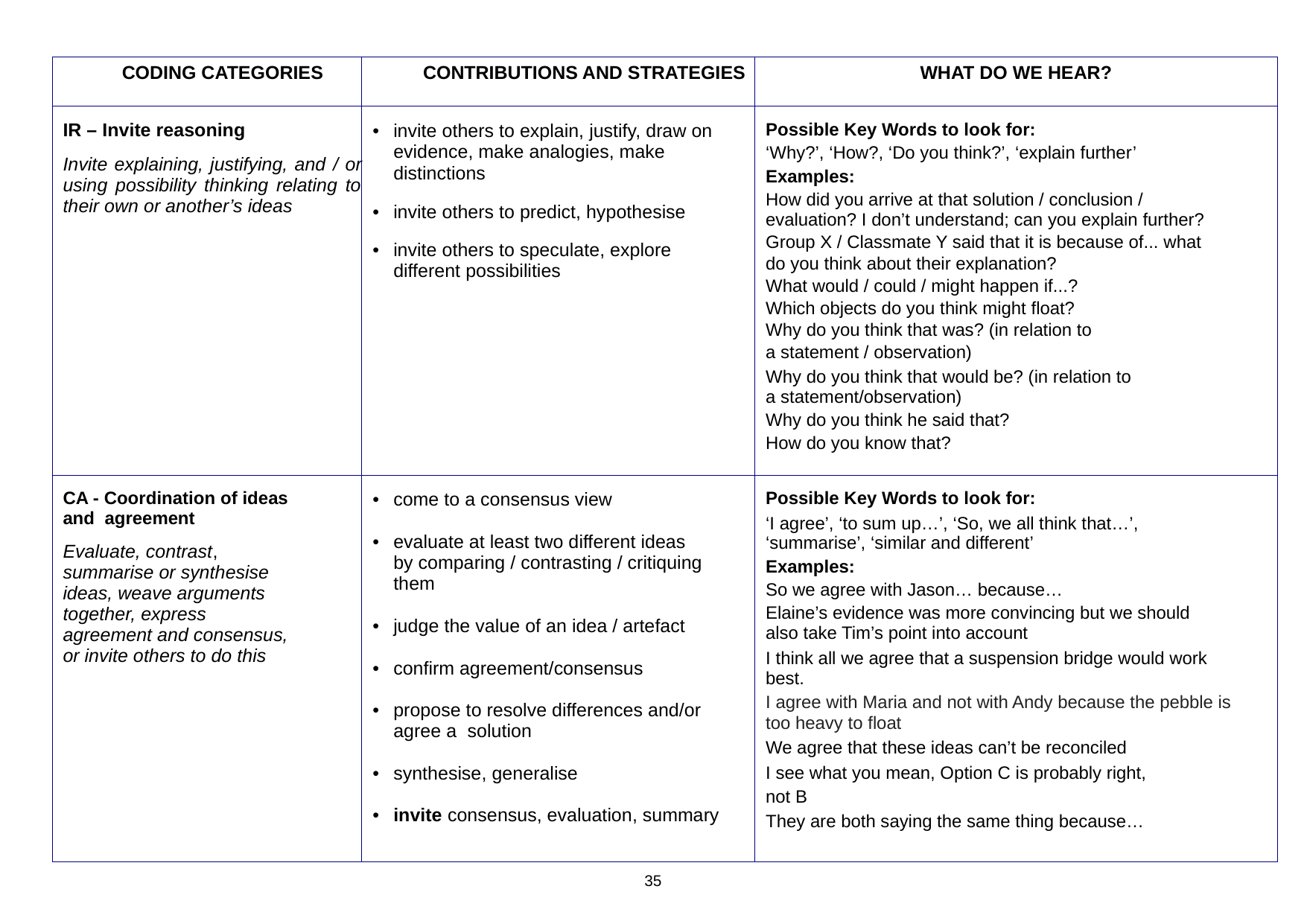

| CODING CATEGORIES | CONTRIBUTIONS AND STRATEGIES | WHAT DO WE HEAR? |
| --- | --- | --- |
| IR – Invite reasoning Invite explaining, justifying, and / or using possibility thinking relating to their own or another’s ideas | invite others to explain, justify, draw on evidence, make analogies, make distinctions invite others to predict, hypothesise invite others to speculate, explore different possibilities | Possible Key Words to look for: ‘Why?’, ‘How?, ‘Do you think?’, ‘explain further’ Examples: How did you arrive at that solution / conclusion / evaluation? I don’t understand; can you explain further? Group X / Classmate Y said that it is because of... what do you think about their explanation? What would / could / might happen if...? Which objects do you think might float? Why do you think that was? (in relation to a statement / observation) Why do you think that would be? (in relation to a statement/observation) Why do you think he said that? How do you know that? |
| CA - Coordination of ideas and agreement Evaluate, contrast, summarise or synthesise ideas, weave arguments together, express agreement and consensus, or invite others to do this | come to a consensus view evaluate at least two different ideas by comparing / contrasting / critiquing them judge the value of an idea / artefact confirm agreement/consensus propose to resolve differences and/or agree a  solution synthesise, generalise invite consensus, evaluation, summary | Possible Key Words to look for: ‘I agree’, ‘to sum up…’, ‘So, we all think that…’, ‘summarise’, ‘similar and different’ Examples: So we agree with Jason… because… Elaine’s evidence was more convincing but we should also take Tim’s point into account I think all we agree that a suspension bridge would work best. I agree with Maria and not with Andy because the pebble is too heavy to float We agree that these ideas can’t be reconciled I see what you mean, Option C is probably right, not B They are both saying the same thing because… |
35